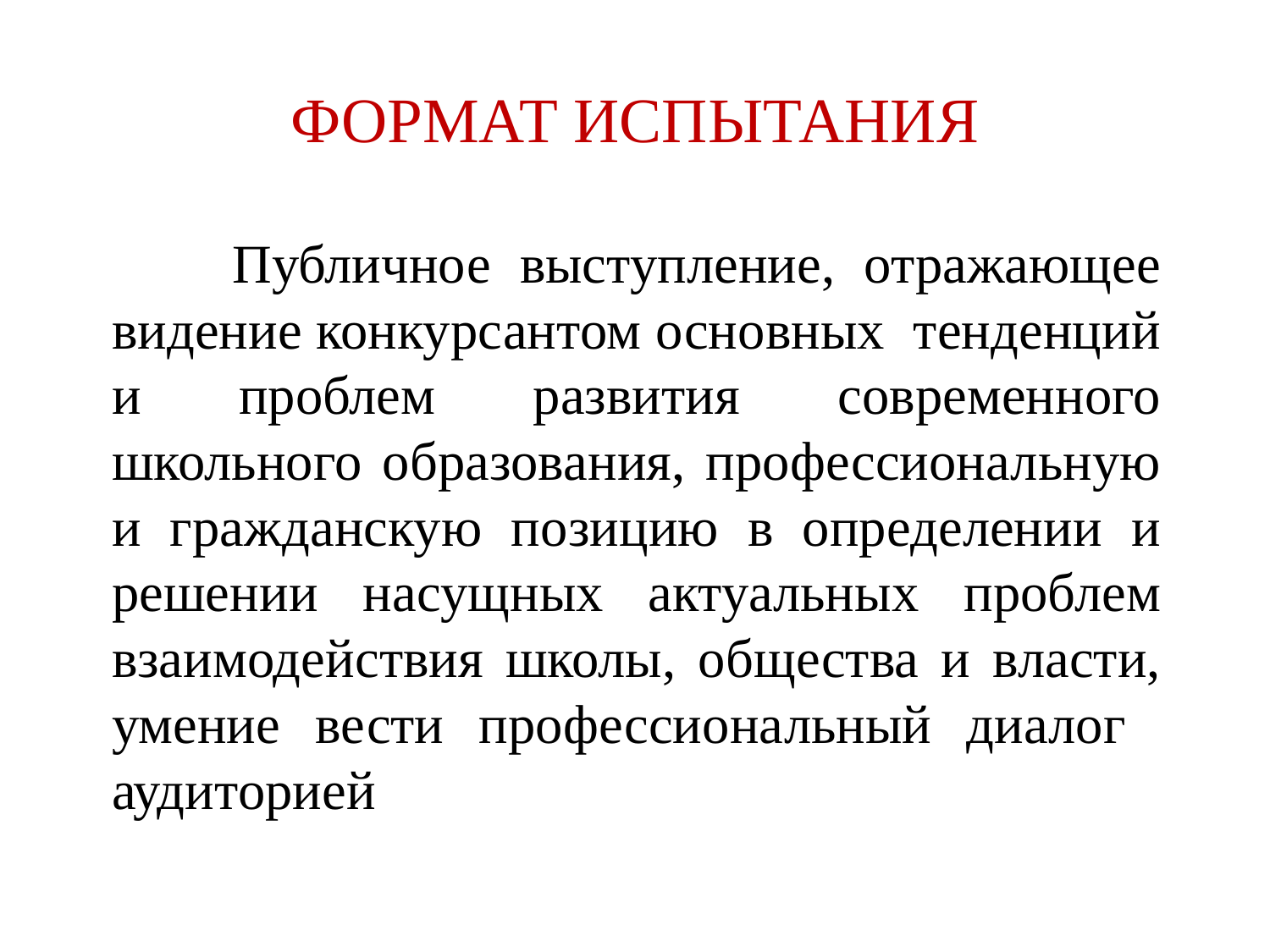

# ФОРМАТ ИСПЫТАНИЯ
      Публичное выступление, отражающее видение конкурсантом основных  тенденций и проблем развития современного школьного образования, профессиональную и гражданскую позицию в определении и решении насущных актуальных проблем взаимодействия школы, общества и власти, умение вести профессиональный диалог  аудиторией